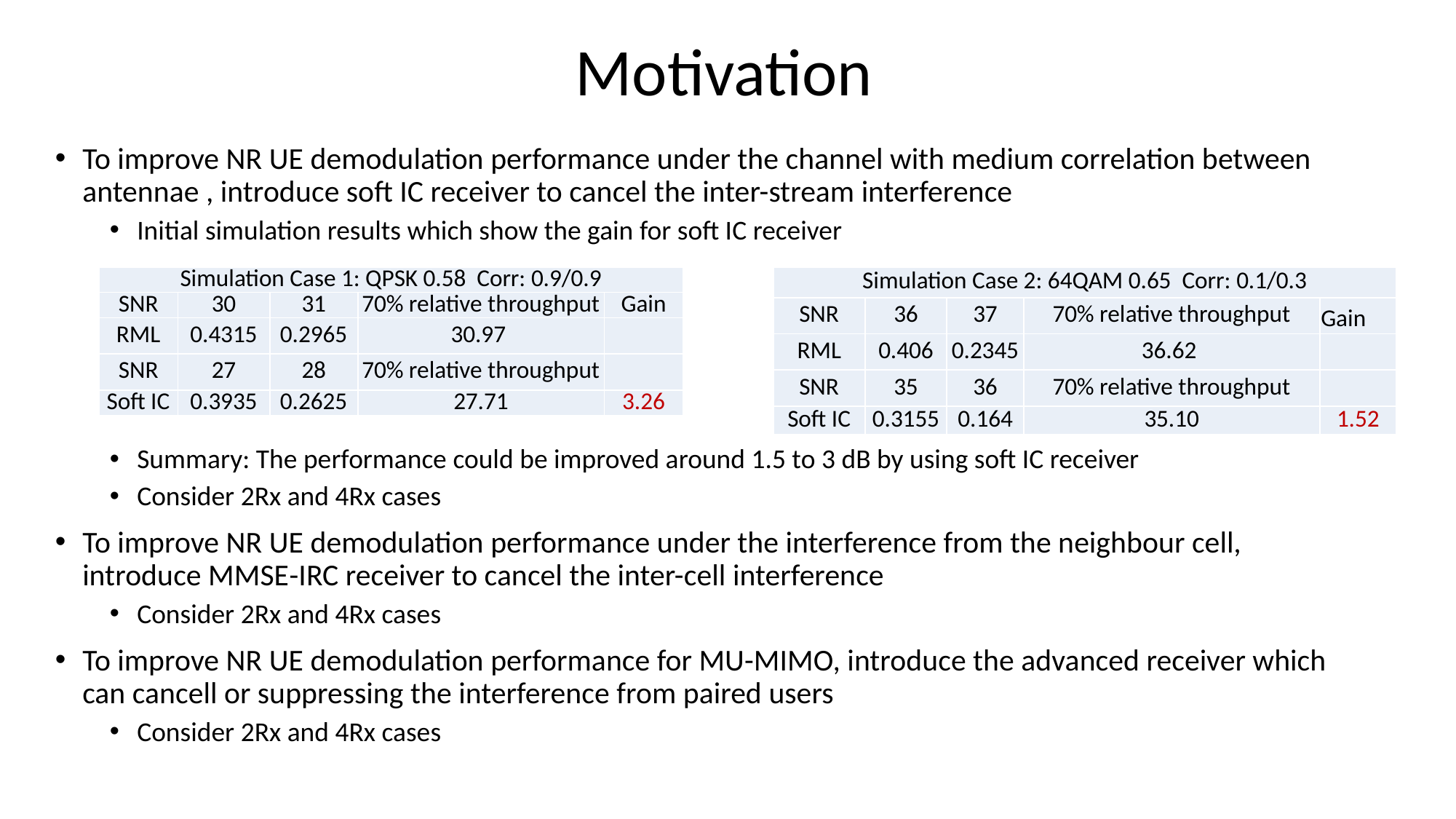

Motivation
To improve NR UE demodulation performance under the channel with medium correlation between antennae , introduce soft IC receiver to cancel the inter-stream interference
Initial simulation results which show the gain for soft IC receiver

Summary: The performance could be improved around 1.5 to 3 dB by using soft IC receiver
Consider 2Rx and 4Rx cases
To improve NR UE demodulation performance under the interference from the neighbour cell, introduce MMSE-IRC receiver to cancel the inter-cell interference
Consider 2Rx and 4Rx cases
To improve NR UE demodulation performance for MU-MIMO, introduce the advanced receiver which can cancell or suppressing the interference from paired users
Consider 2Rx and 4Rx cases

| Simulation Case 1: QPSK 0.58 Corr: 0.9/0.9 |  |  |  |  |
| --- | --- | --- | --- | --- |
| SNR | 30 | 31 | 70% relative throughput | Gain |
| RML | 0.4315 | 0.2965 | 30.97 |  |
| SNR | 27 | 28 | 70% relative throughput |  |
| Soft IC | 0.3935 | 0.2625 | 27.71 | 3.26 |
| Simulation Case 2: 64QAM 0.65 Corr: 0.1/0.3 |  |  |  |  |
| --- | --- | --- | --- | --- |
| SNR | 36 | 37 | 70% relative throughput | Gain |
| RML | 0.406 | 0.2345 | 36.62 |  |
| SNR | 35 | 36 | 70% relative throughput |  |
| Soft IC | 0.3155 | 0.164 | 35.10 | 1.52 |